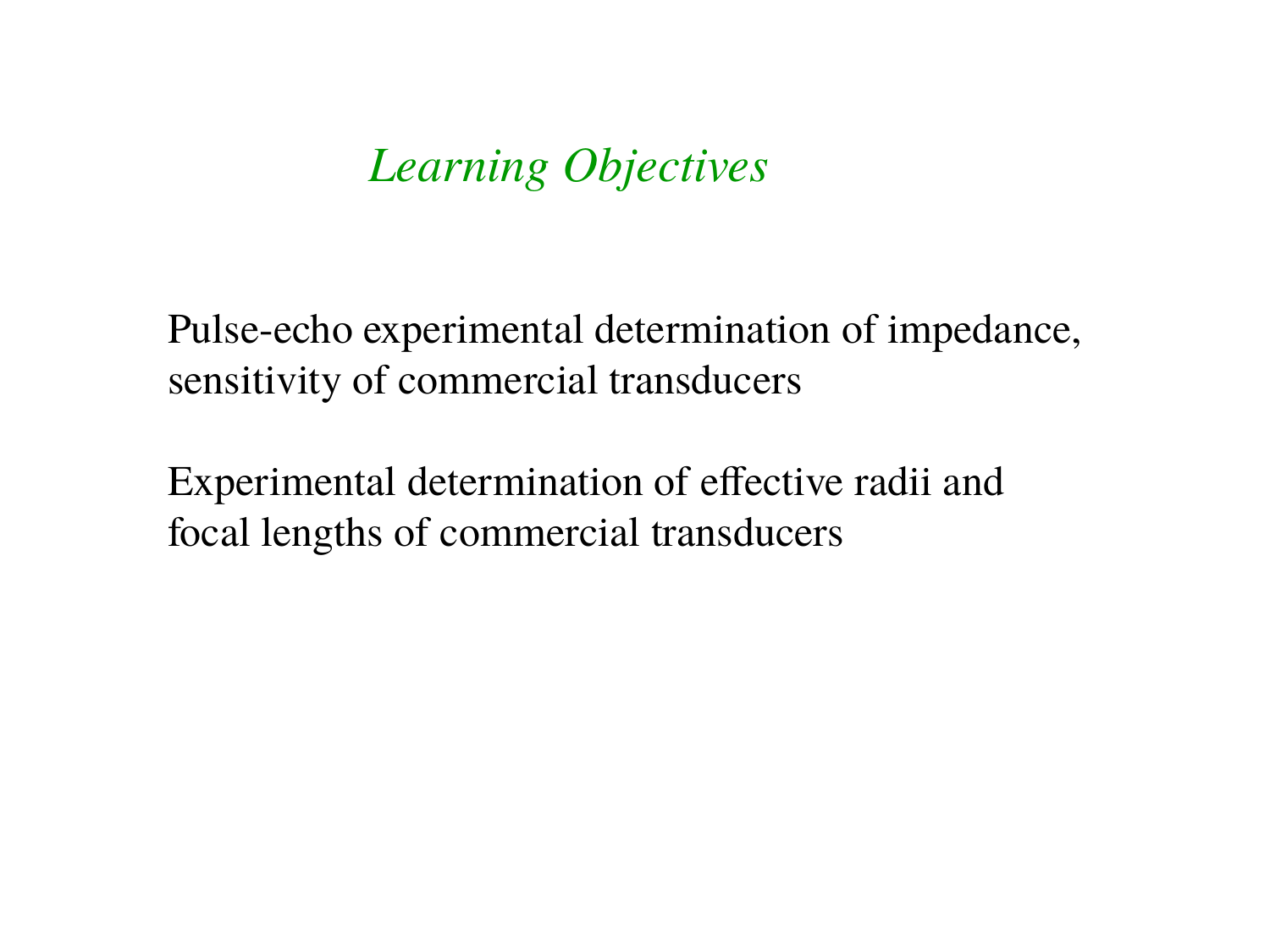

Learning Objectives

Pulse-echo experimental determination of impedance,
sensitivity of commercial transducers

Experimental determination of effective radii and
focal lengths of commercial transducers